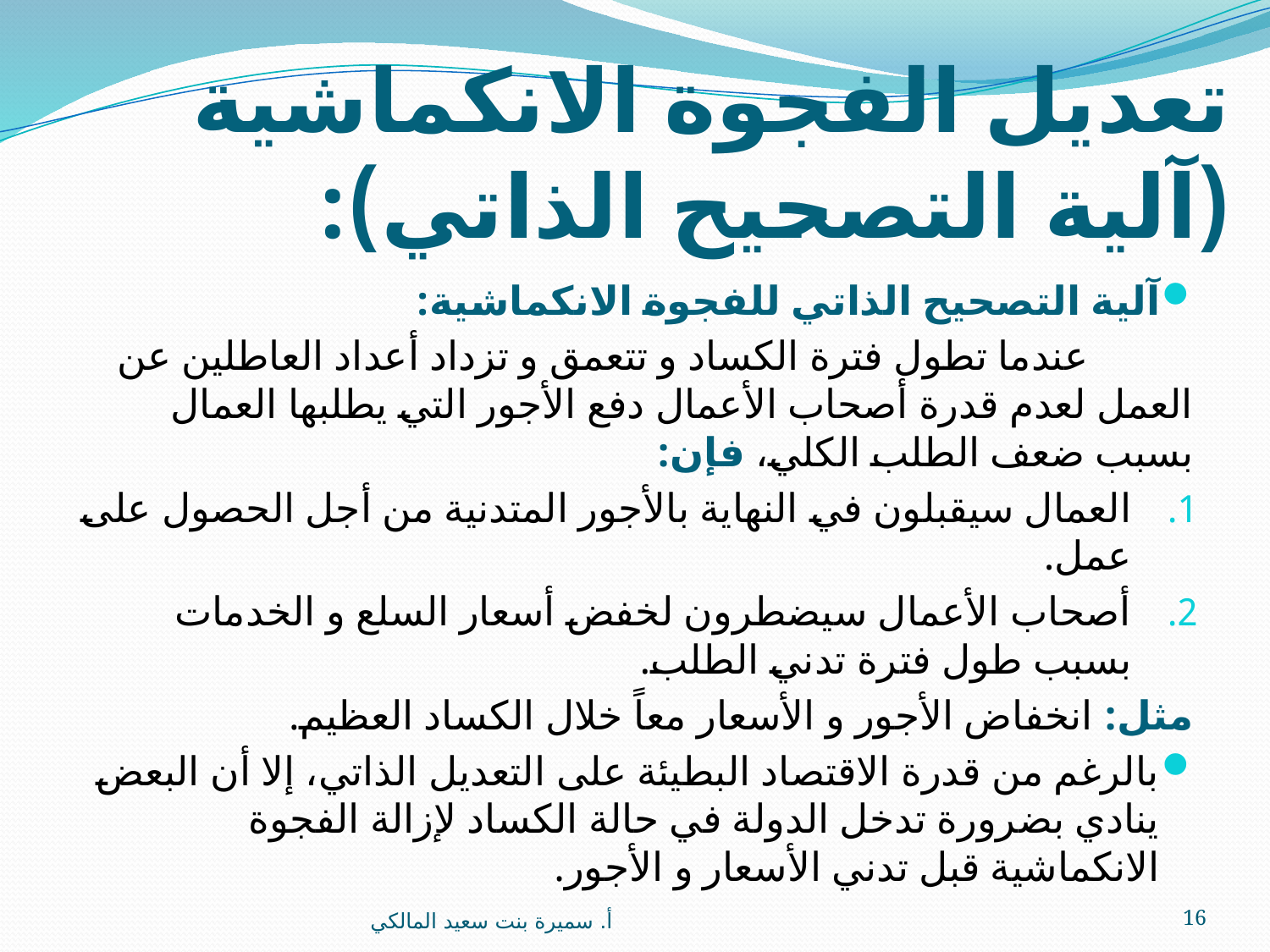

# تعديل الفجوة الانكماشية (آلية التصحيح الذاتي):
آلية التصحيح الذاتي للفجوة الانكماشية:
          عندما تطول فترة الكساد و تتعمق و تزداد أعداد العاطلين عن العمل لعدم قدرة أصحاب الأعمال دفع الأجور التي يطلبها العمال بسبب ضعف الطلب الكلي، فإن:
العمال سيقبلون في النهاية بالأجور المتدنية من أجل الحصول على عمل.
أصحاب الأعمال سيضطرون لخفض أسعار السلع و الخدمات بسبب طول فترة تدني الطلب.
مثل: انخفاض الأجور و الأسعار معاً خلال الكساد العظيم.
بالرغم من قدرة الاقتصاد البطيئة على التعديل الذاتي، إلا أن البعض ينادي بضرورة تدخل الدولة في حالة الكساد لإزالة الفجوة الانكماشية قبل تدني الأسعار و الأجور.
أ. سميرة بنت سعيد المالكي
16